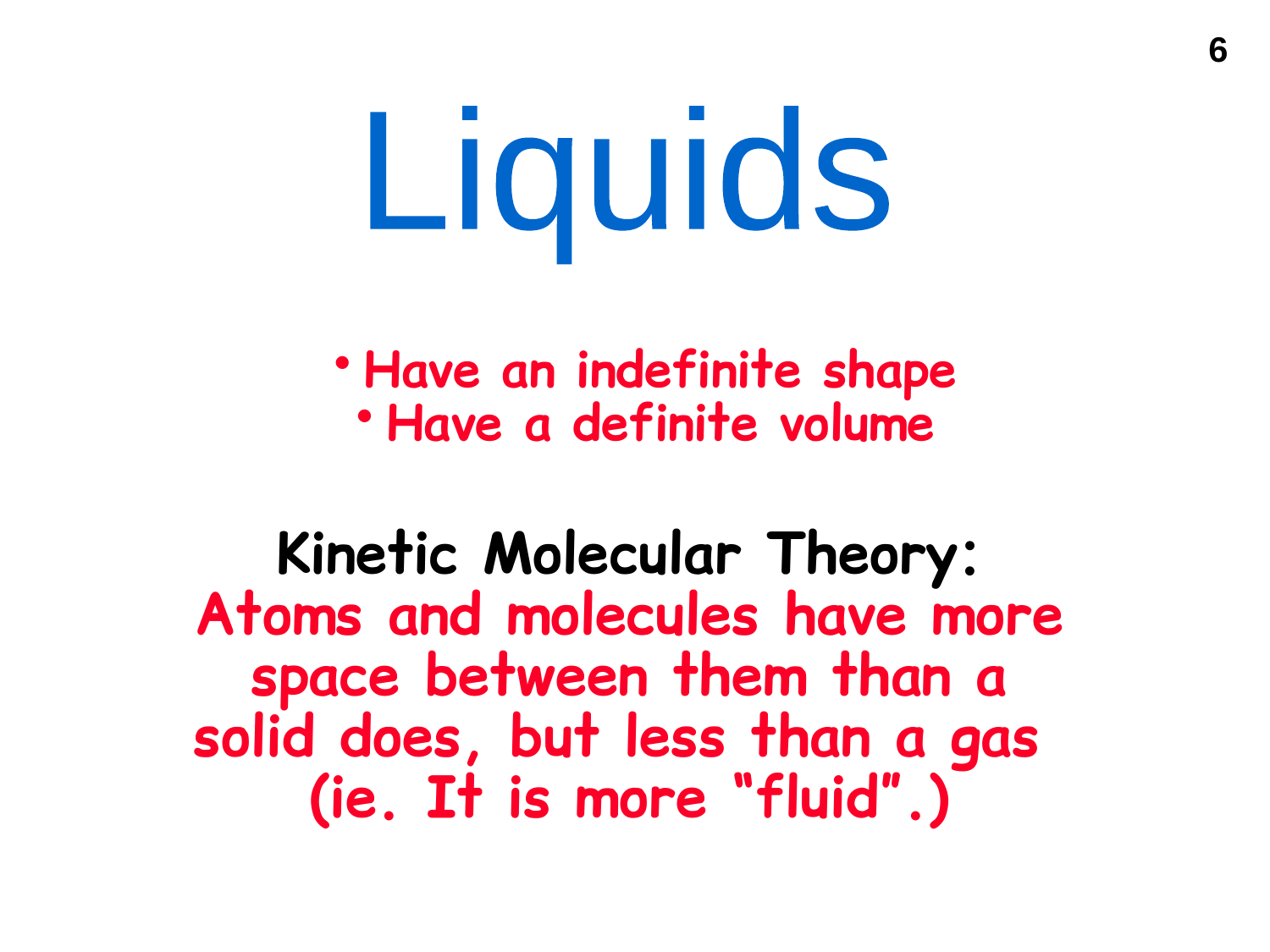

Liquids
Have an indefinite shape
Have a definite volume
Kinetic Molecular Theory:
Atoms and molecules have more space between them than a solid does, but less than a gas  (ie. It is more “fluid”.)